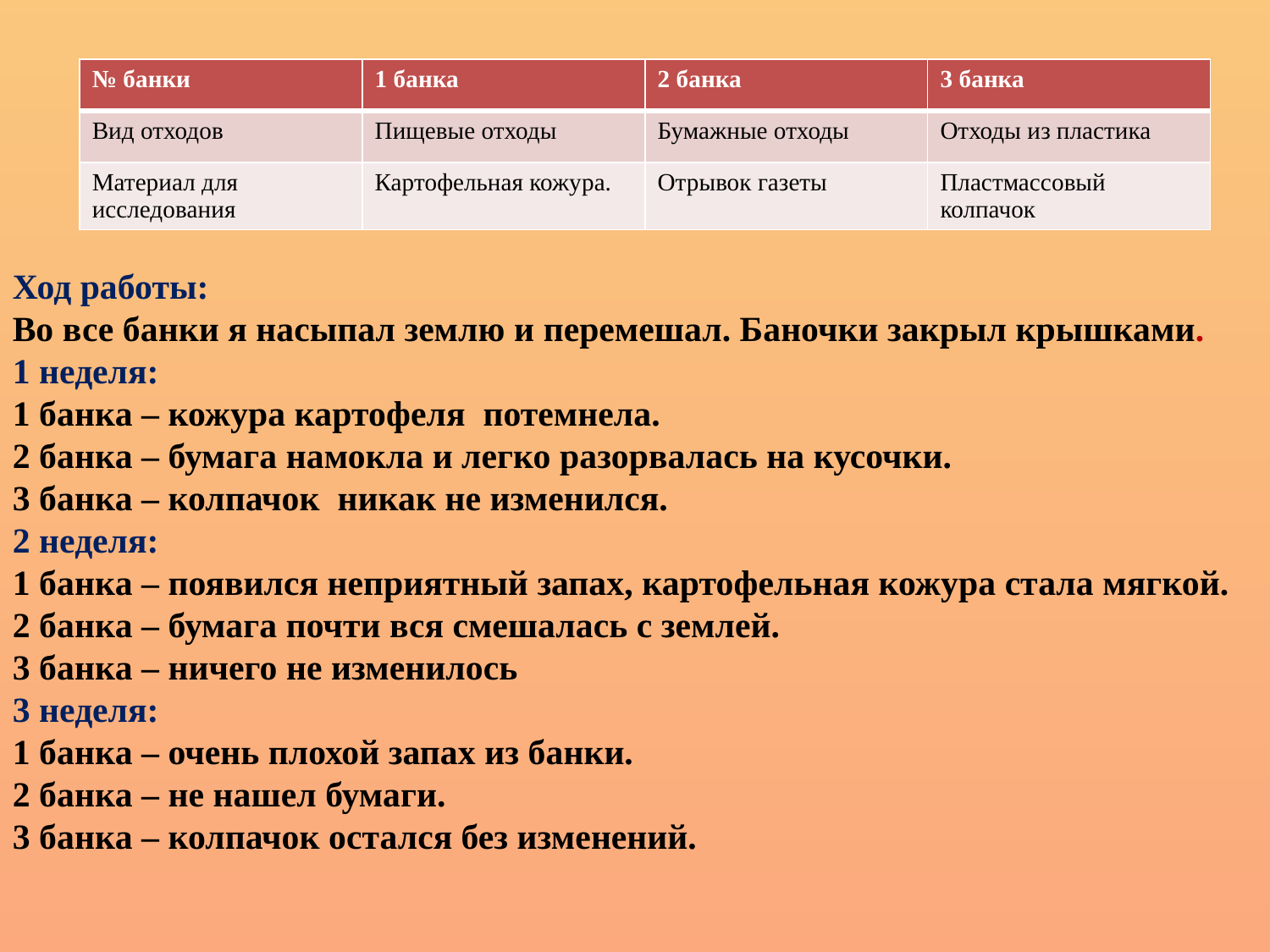

| № банки | 1 банка | 2 банка | 3 банка |
| --- | --- | --- | --- |
| Вид отходов | Пищевые отходы | Бумажные отходы | Отходы из пластика |
| Материал для исследования | Картофельная кожура. | Отрывок газеты | Пластмассовый колпачок |
Ход работы:
Во все банки я насыпал землю и перемешал. Баночки закрыл крышками.
1 неделя:
1 банка – кожура картофеля  потемнела.
2 банка – бумага намокла и легко разорвалась на кусочки.
3 банка – колпачок  никак не изменился.
2 неделя:
1 банка – появился неприятный запах, картофельная кожура стала мягкой.
2 банка – бумага почти вся смешалась с землей.
3 банка – ничего не изменилось
3 неделя:
1 банка – очень плохой запах из банки.
2 банка – не нашел бумаги.
3 банка – колпачок остался без изменений.